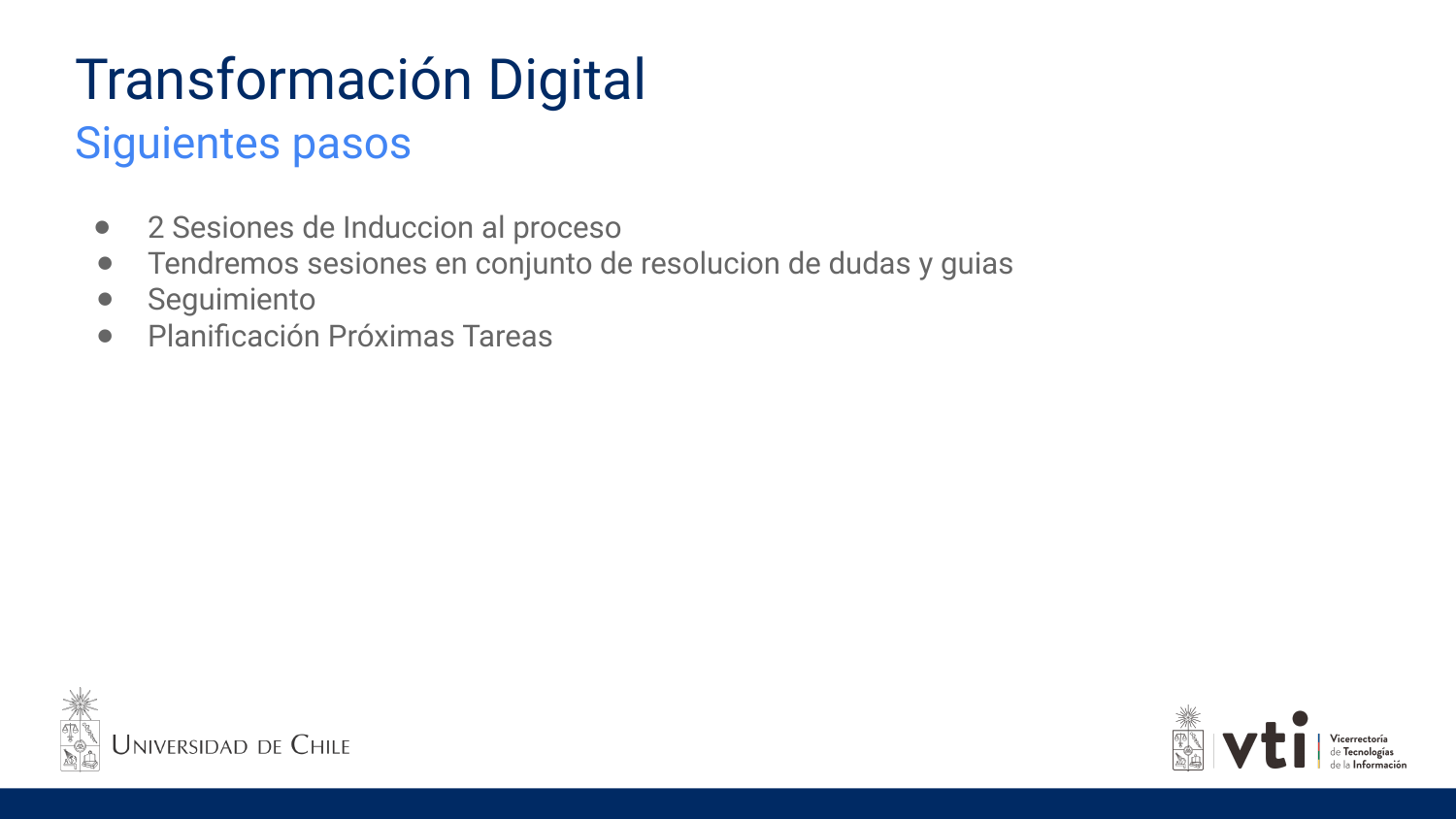

# Transformación Digital
Siguientes pasos
2 Sesiones de Induccion al proceso
Tendremos sesiones en conjunto de resolucion de dudas y guias
Seguimiento
Planificación Próximas Tareas